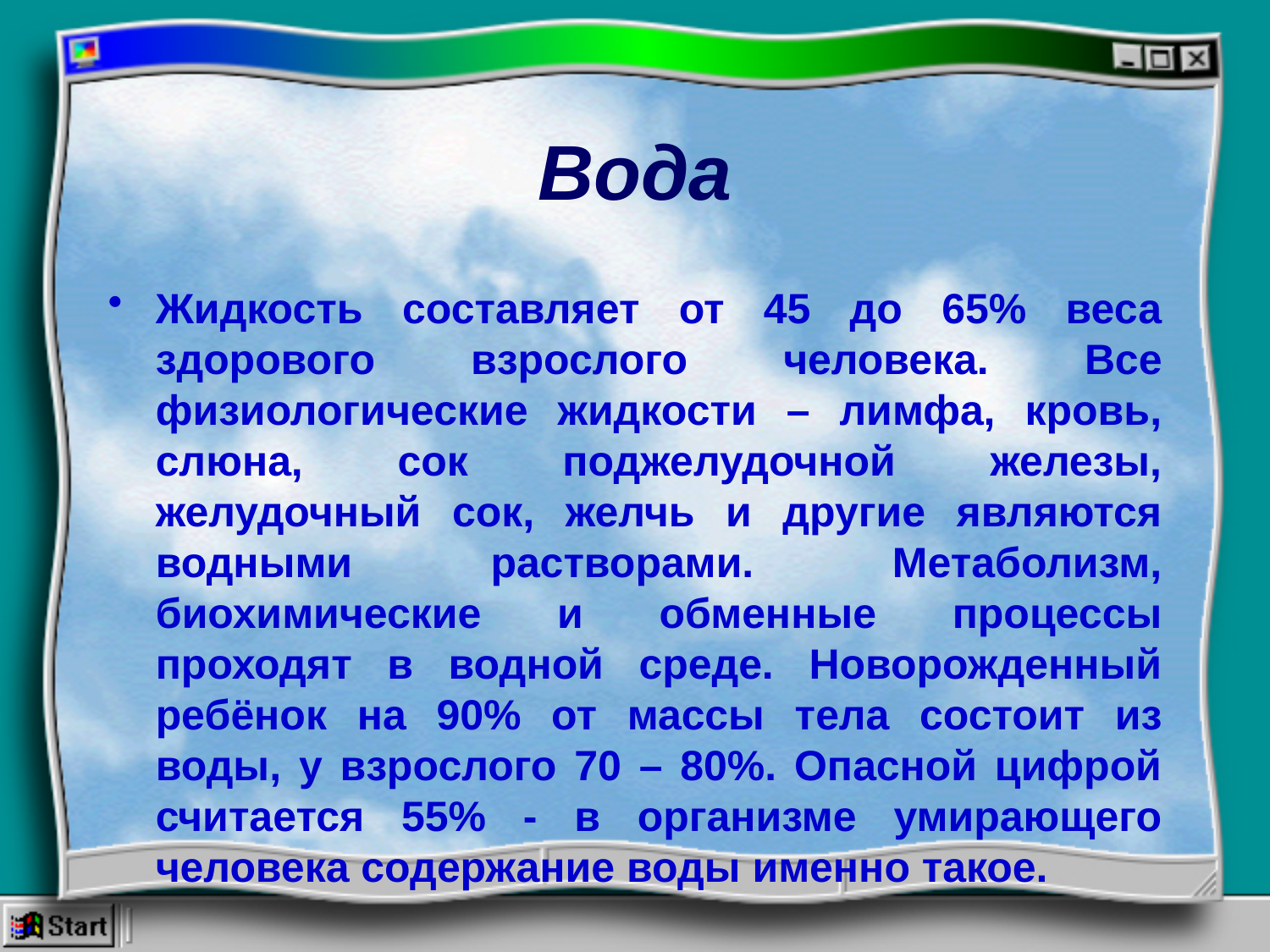

# Вода
Жидкость составляет от 45 до 65% веса здорового взрослого человека. Все физиологические жидкости – лимфа, кровь, слюна, сок поджелудочной железы, желудочный сок, желчь и другие являются водными растворами. Метаболизм, биохимические и обменные процессы проходят в водной среде. Новорожденный ребёнок на 90% от массы тела состоит из воды, у взрослого 70 – 80%. Опасной цифрой считается 55% - в организме умирающего человека содержание воды именно такое.